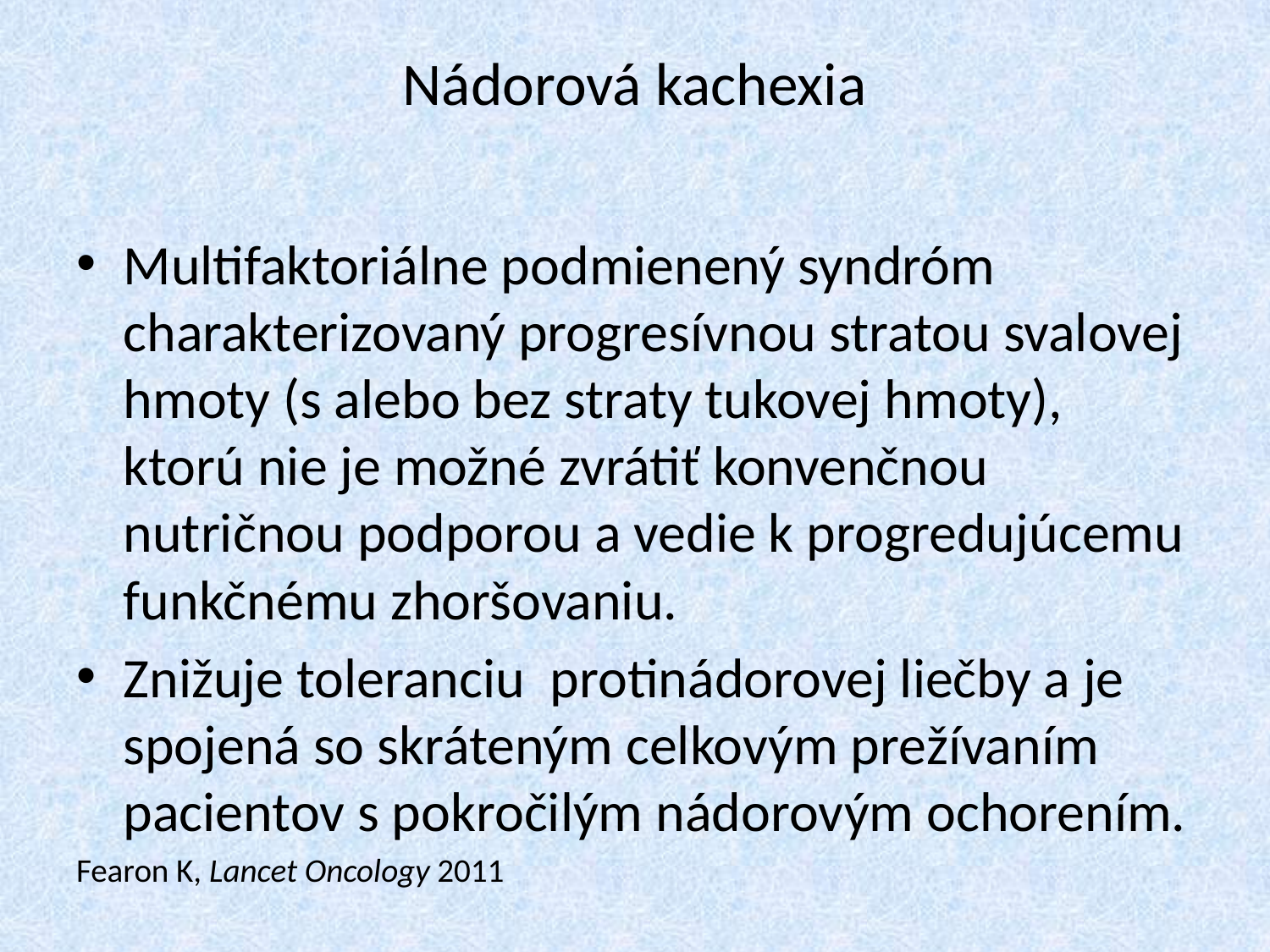

# Nádorová kachexia
Multifaktoriálne podmienený syndróm charakterizovaný progresívnou stratou svalovej hmoty (s alebo bez straty tukovej hmoty), ktorú nie je možné zvrátiť konvenčnou nutričnou podporou a vedie k progredujúcemu funkčnému zhoršovaniu.
Znižuje toleranciu  protinádorovej liečby a je spojená so skráteným celkovým prežívaním pacientov s pokročilým nádorovým ochorením.
Fearon K, Lancet Oncology 2011